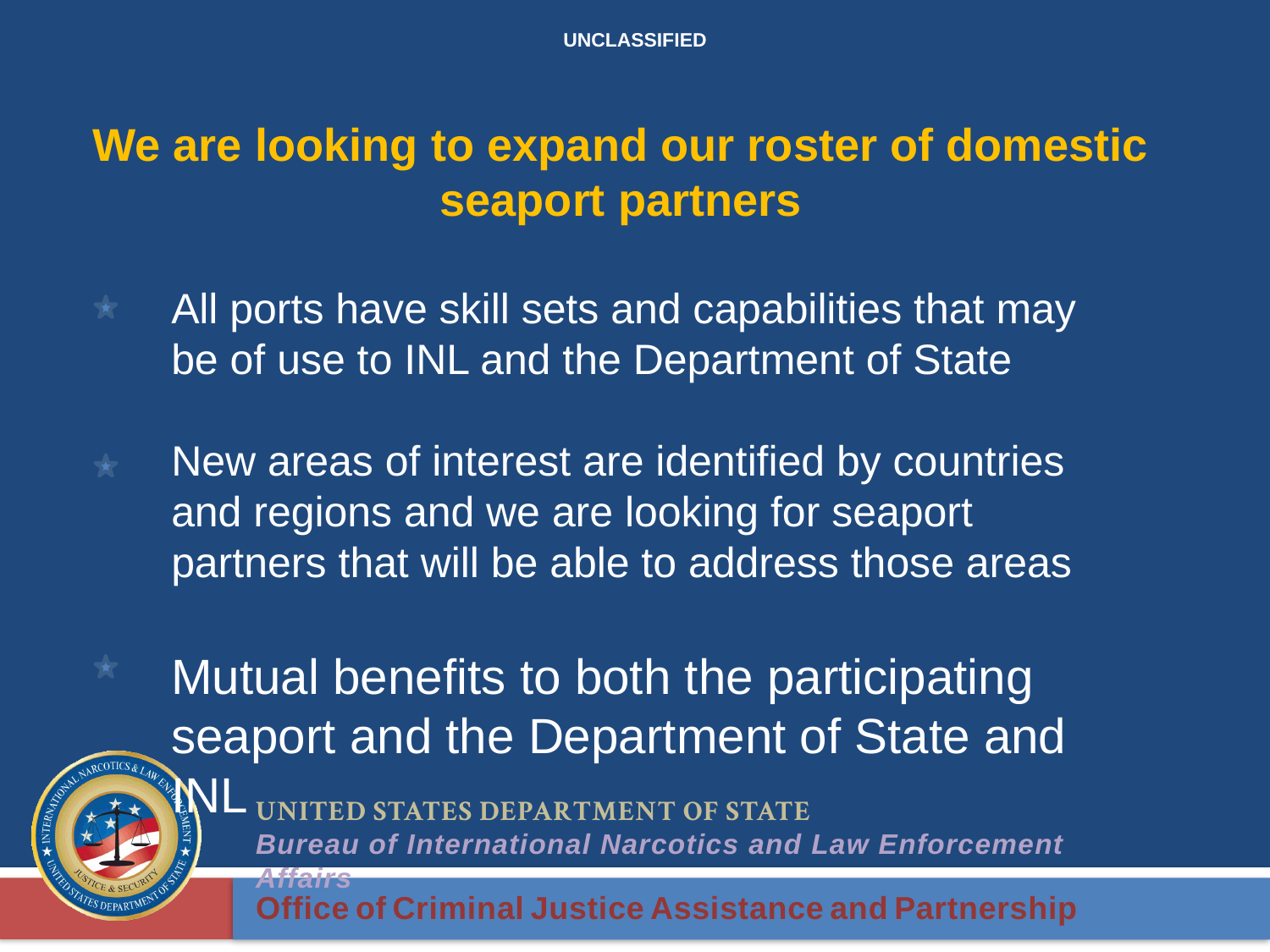

We are looking to expand our roster of domestic seaport partners
All ports have skill sets and capabilities that may be of use to INL and the Department of State

New areas of interest are identified by countries and regions and we are looking for seaport partners that will be able to address those areas

Mutual benefits to both the participating seaport and the Department of State and INL